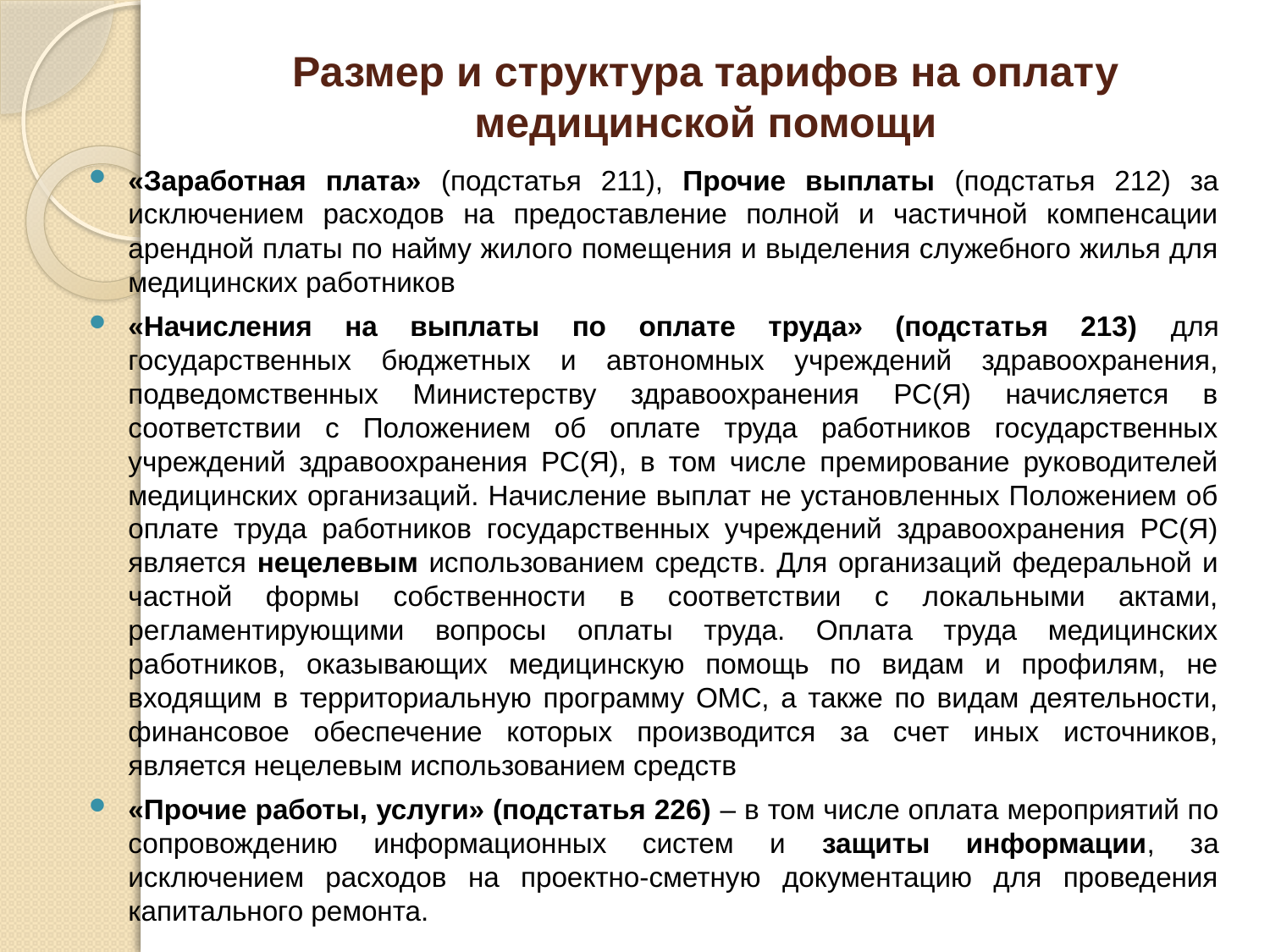

# Размер и структура тарифов на оплату медицинской помощи
«Заработная плата» (подстатья 211), Прочие выплаты (подстатья 212) за исключением расходов на предоставление полной и частичной компенсации арендной платы по найму жилого помещения и выделения служебного жилья для медицинских работников
«Начисления на выплаты по оплате труда» (подстатья 213) для государственных бюджетных и автономных учреждений здравоохранения, подведомственных Министерству здравоохранения РС(Я) начисляется в соответствии с Положением об оплате труда работников государственных учреждений здравоохранения РС(Я), в том числе премирование руководителей медицинских организаций. Начисление выплат не установленных Положением об оплате труда работников государственных учреждений здравоохранения РС(Я) является нецелевым использованием средств. Для организаций федеральной и частной формы собственности в соответствии с локальными актами, регламентирующими вопросы оплаты труда. Оплата труда медицинских работников, оказывающих медицинскую помощь по видам и профилям, не входящим в территориальную программу ОМС, а также по видам деятельности, финансовое обеспечение которых производится за счет иных источников, является нецелевым использованием средств
«Прочие работы, услуги» (подстатья 226) – в том числе оплата мероприятий по сопровождению информационных систем и защиты информации, за исключением расходов на проектно-сметную документацию для проведения капитального ремонта.